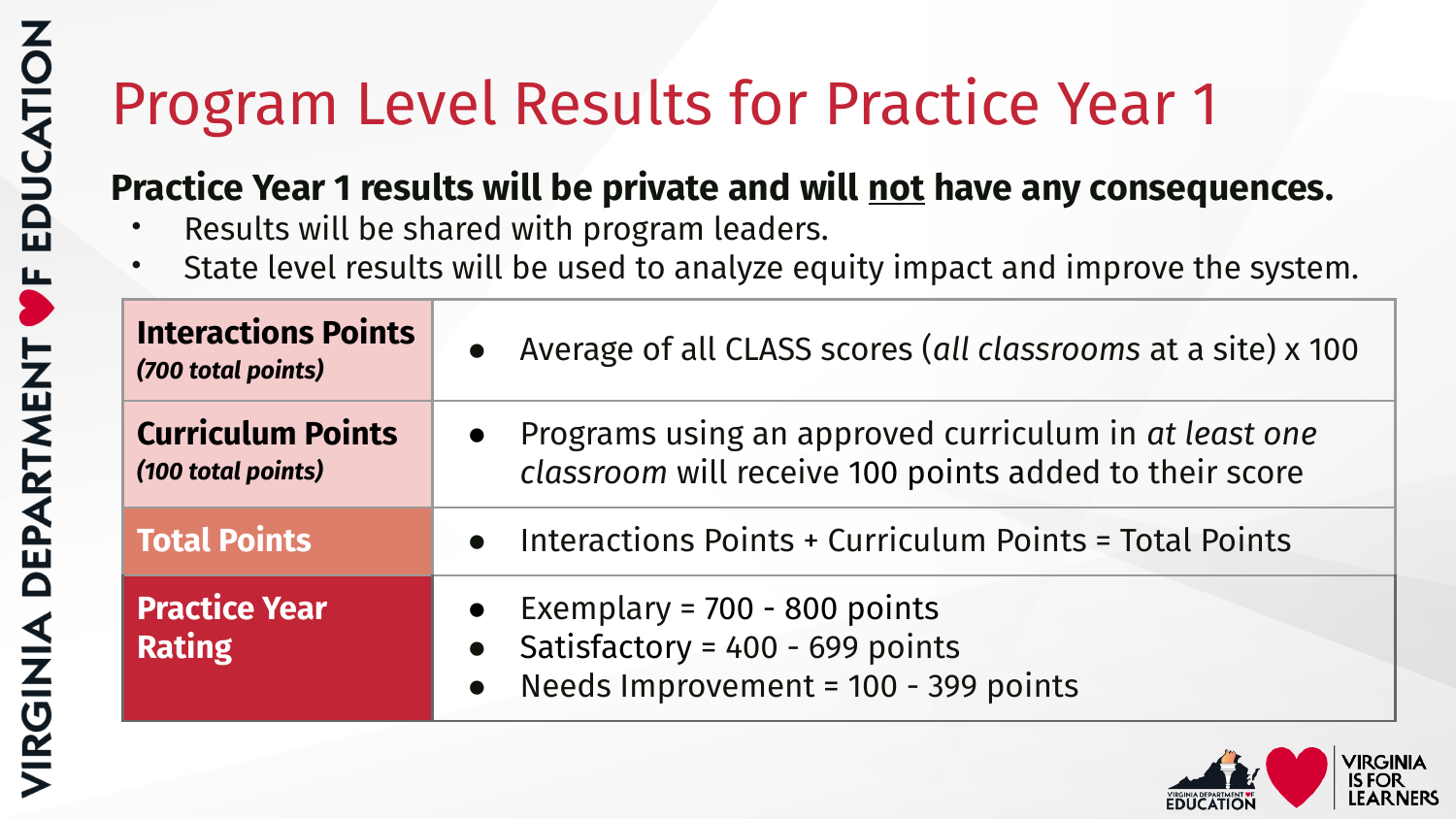

# Program Level Results for Practice Year 1

Practice Year 1 results will be private and will not have any consequences.
Results will be shared with program leaders.
State level results will be used to analyze equity impact and improve the system.
| Interactions Points (700 total points) | Average of all CLASS scores (all classrooms at a site) x 100 |
| --- | --- |
| Curriculum Points (100 total points) | Programs using an approved curriculum in at least one classroom will receive 100 points added to their score |
| Total Points | Interactions Points + Curriculum Points = Total Points |
| Practice Year Rating | Exemplary = 700 - 800 points Satisfactory = 400 - 699 points Needs Improvement = 100 - 399 points |